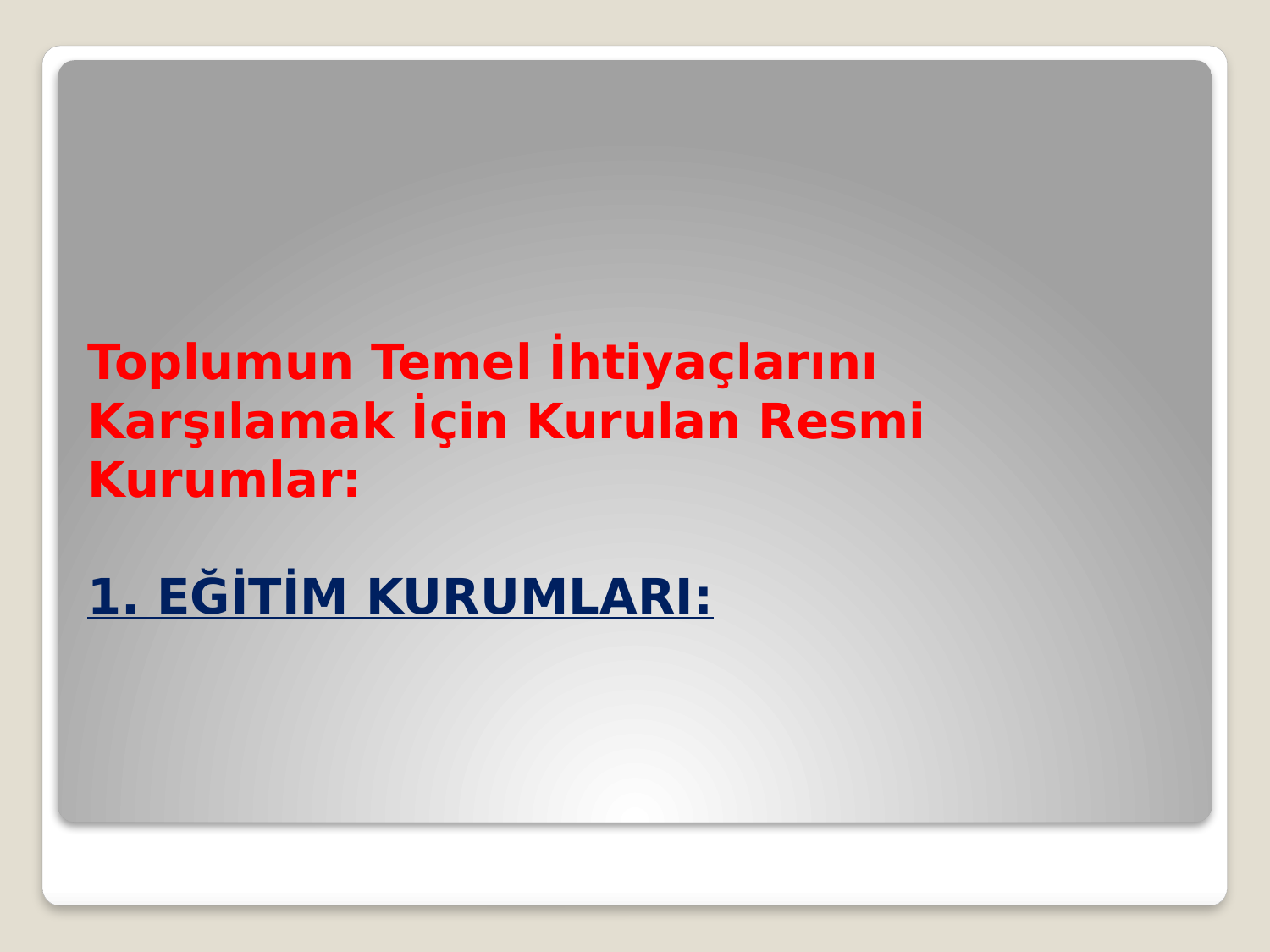

# Toplumun Temel İhtiyaçlarını Karşılamak İçin Kurulan Resmi Kurumlar: 1. EĞİTİM KURUMLARI: